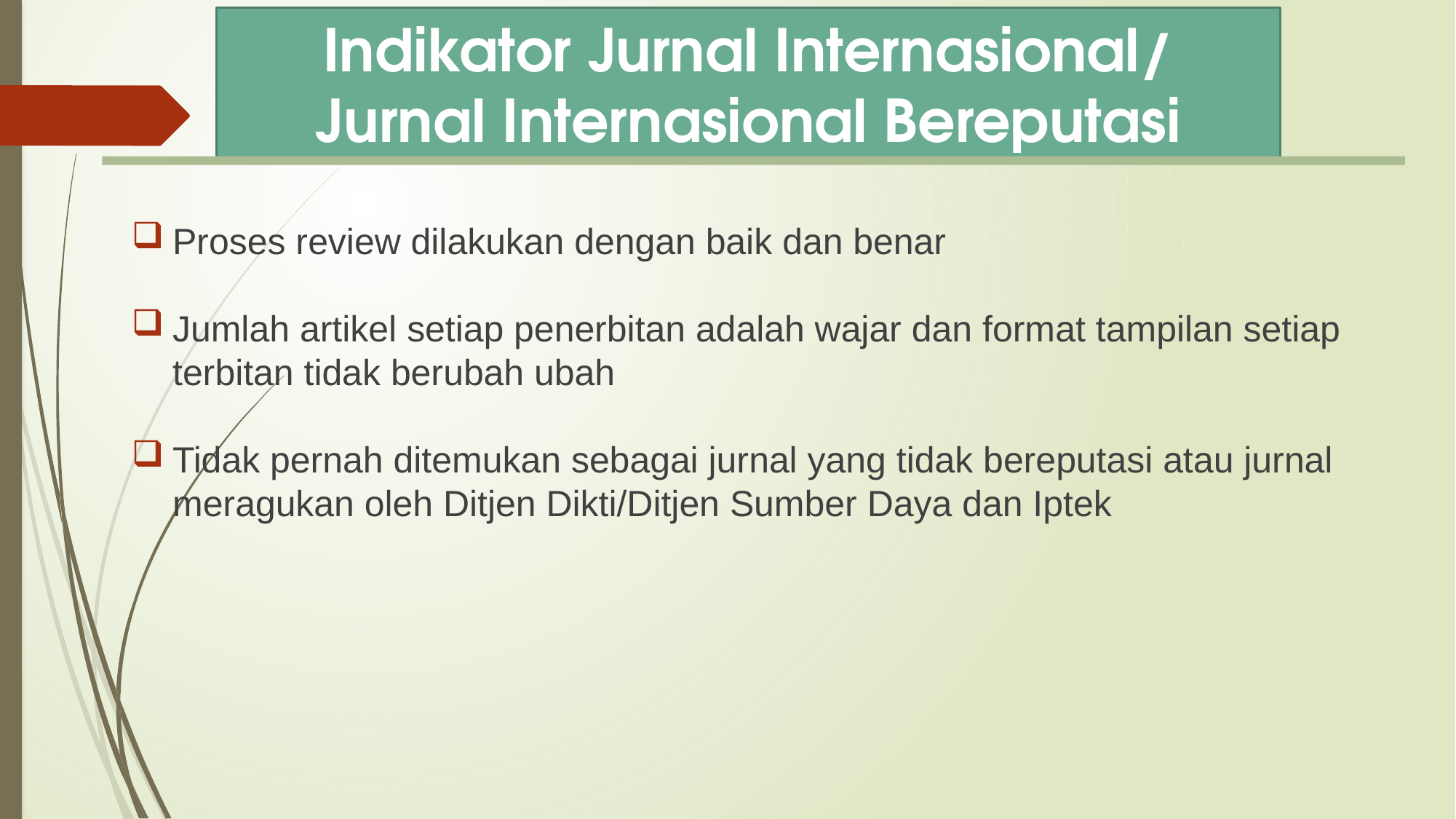

# Indikator Jurnal Internasional/ Jurnal Internasional Bereputasi

Proses review dilakukan dengan baik dan benar

Jumlah artikel setiap penerbitan adalah wajar dan format tampilan setiap terbitan tidak berubah ubah

Tidak pernah ditemukan sebagai jurnal yang tidak bereputasi atau jurnal meragukan oleh Ditjen Dikti/Ditjen Sumber Daya dan Iptek